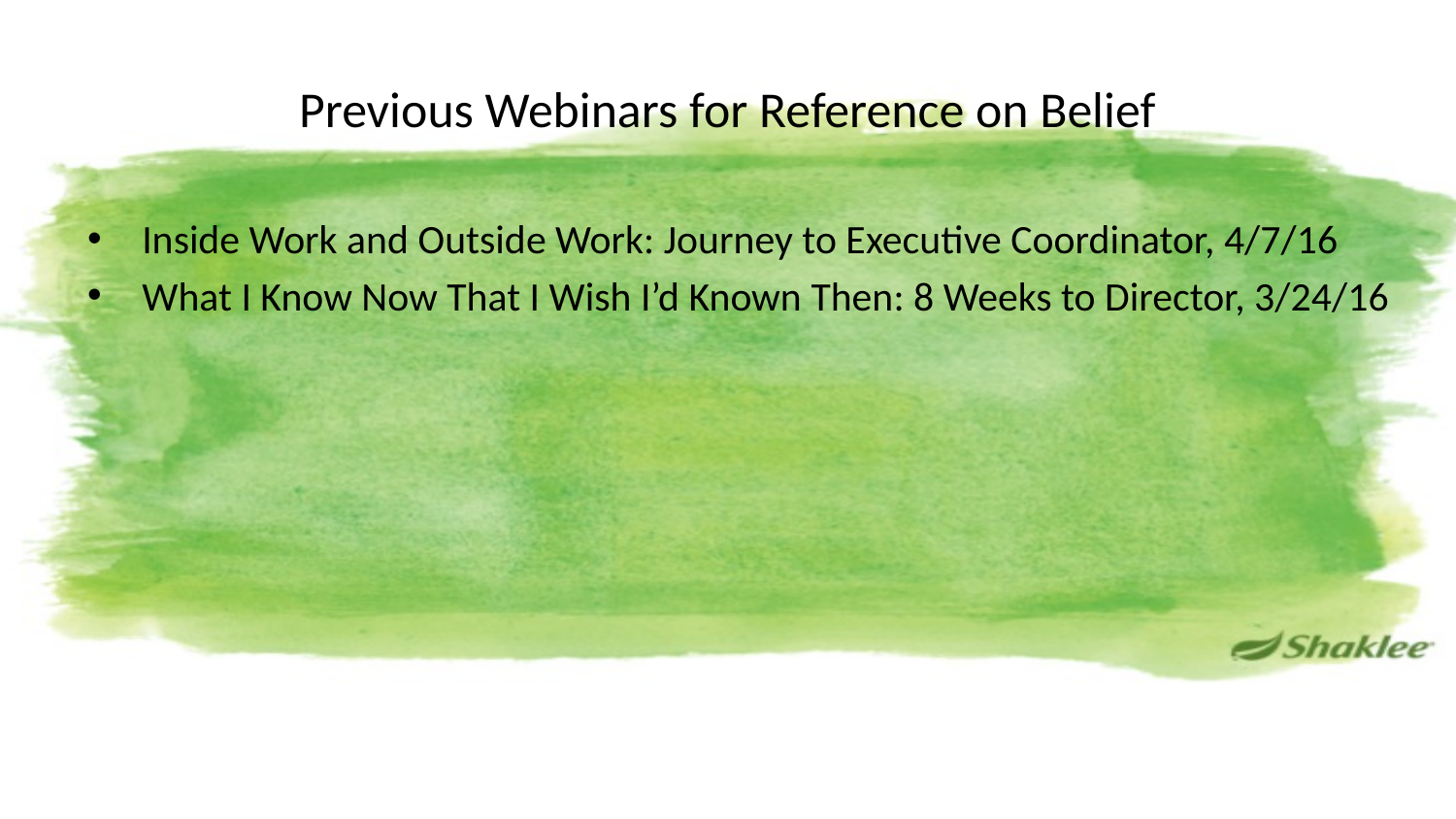

# Previous Webinars for Reference on Belief
Inside Work and Outside Work: Journey to Executive Coordinator, 4/7/16
What I Know Now That I Wish I’d Known Then: 8 Weeks to Director, 3/24/16